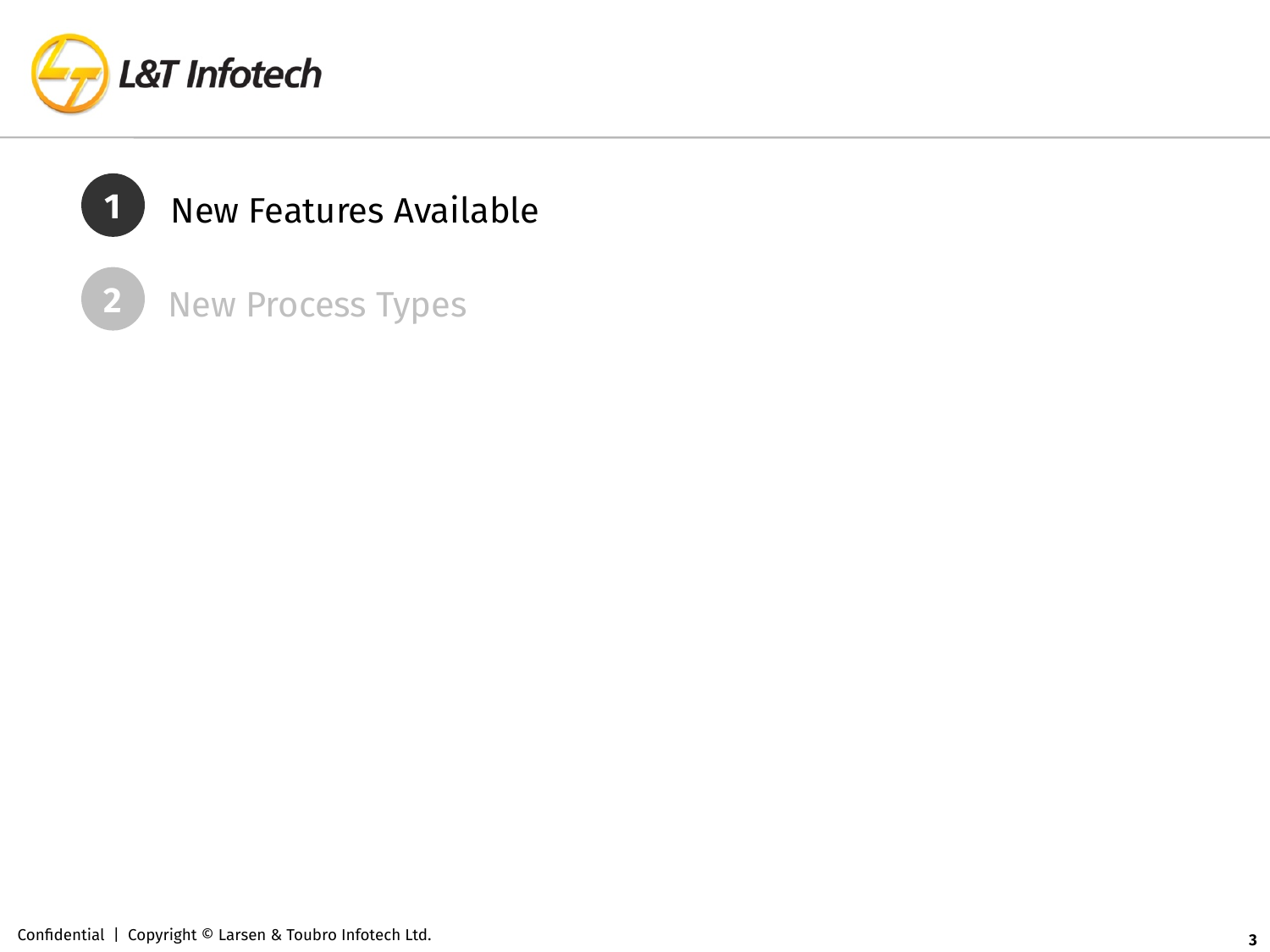

1
New Features Available
2
New Process Types
Confidential  |  Copyright © Larsen & Toubro Infotech Ltd.
3